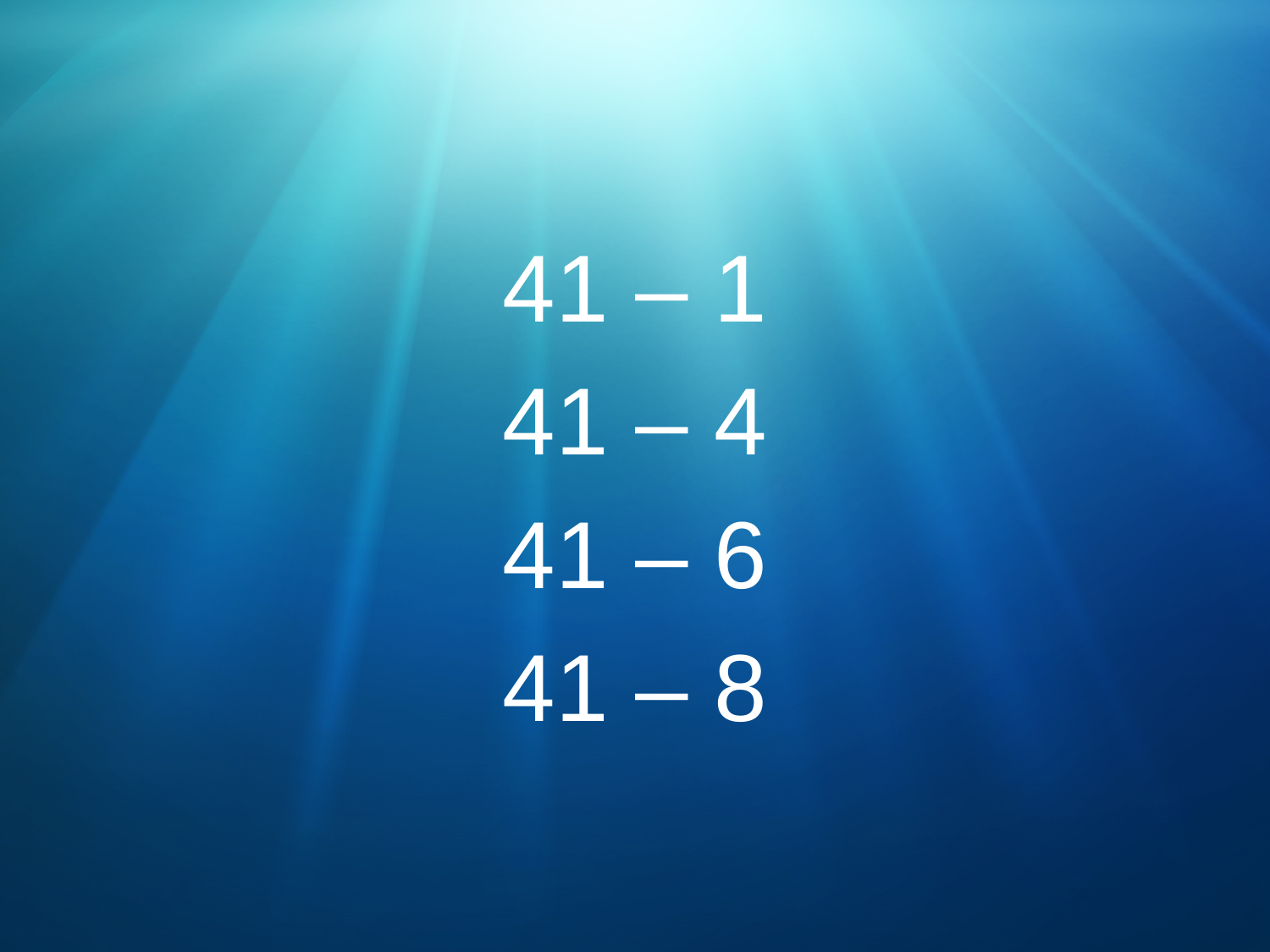

41 – 1
41 – 4
41 – 6
41 – 8